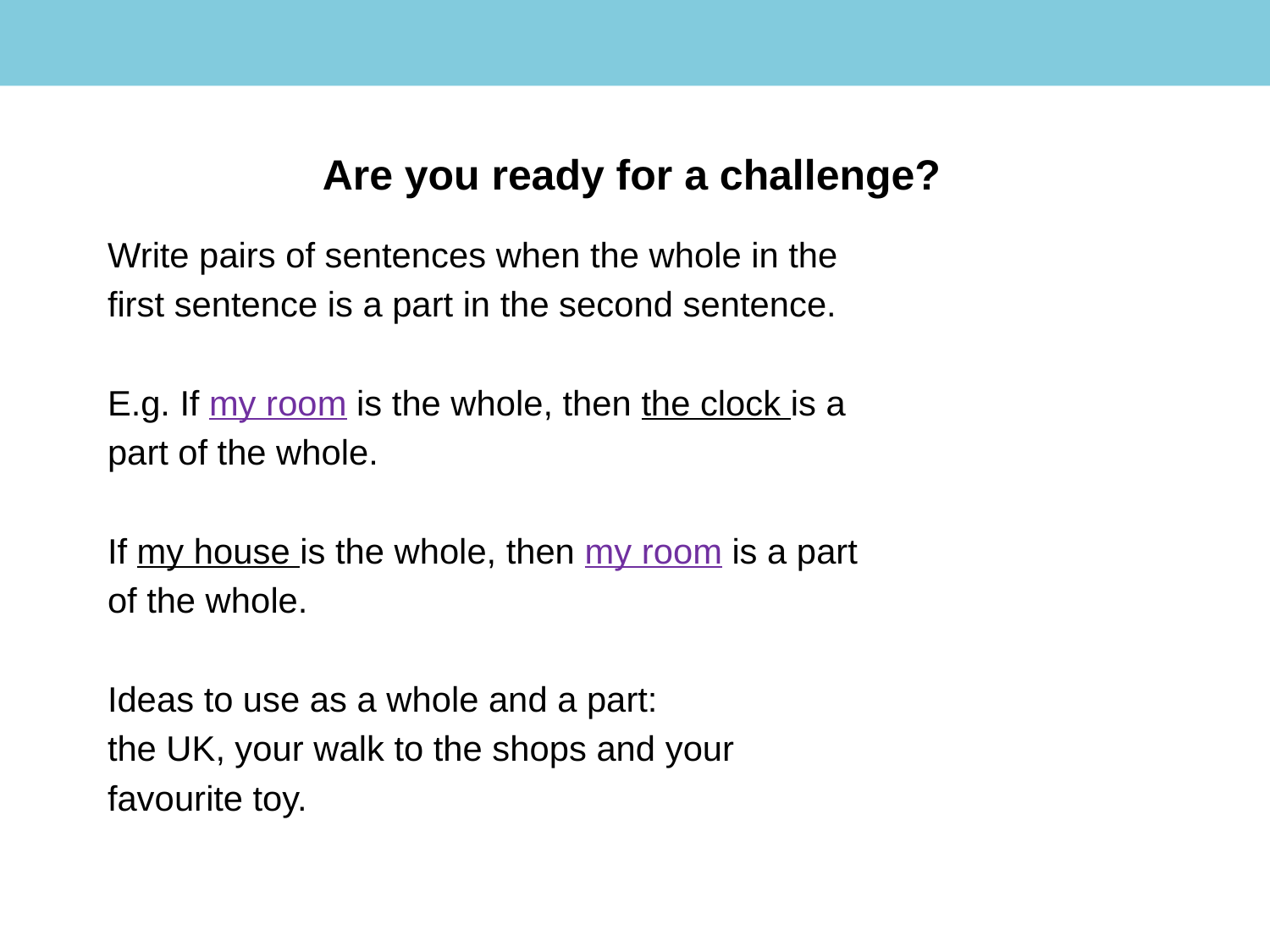

# Are you ready for a challenge?
Write pairs of sentences when the whole in the
first sentence is a part in the second sentence.

E.g. If my room is the whole, then the clock is a
part of the whole.

If my house is the whole, then my room is a part
of the whole.

Ideas to use as a whole and a part:
the UK, your walk to the shops and your
favourite toy.